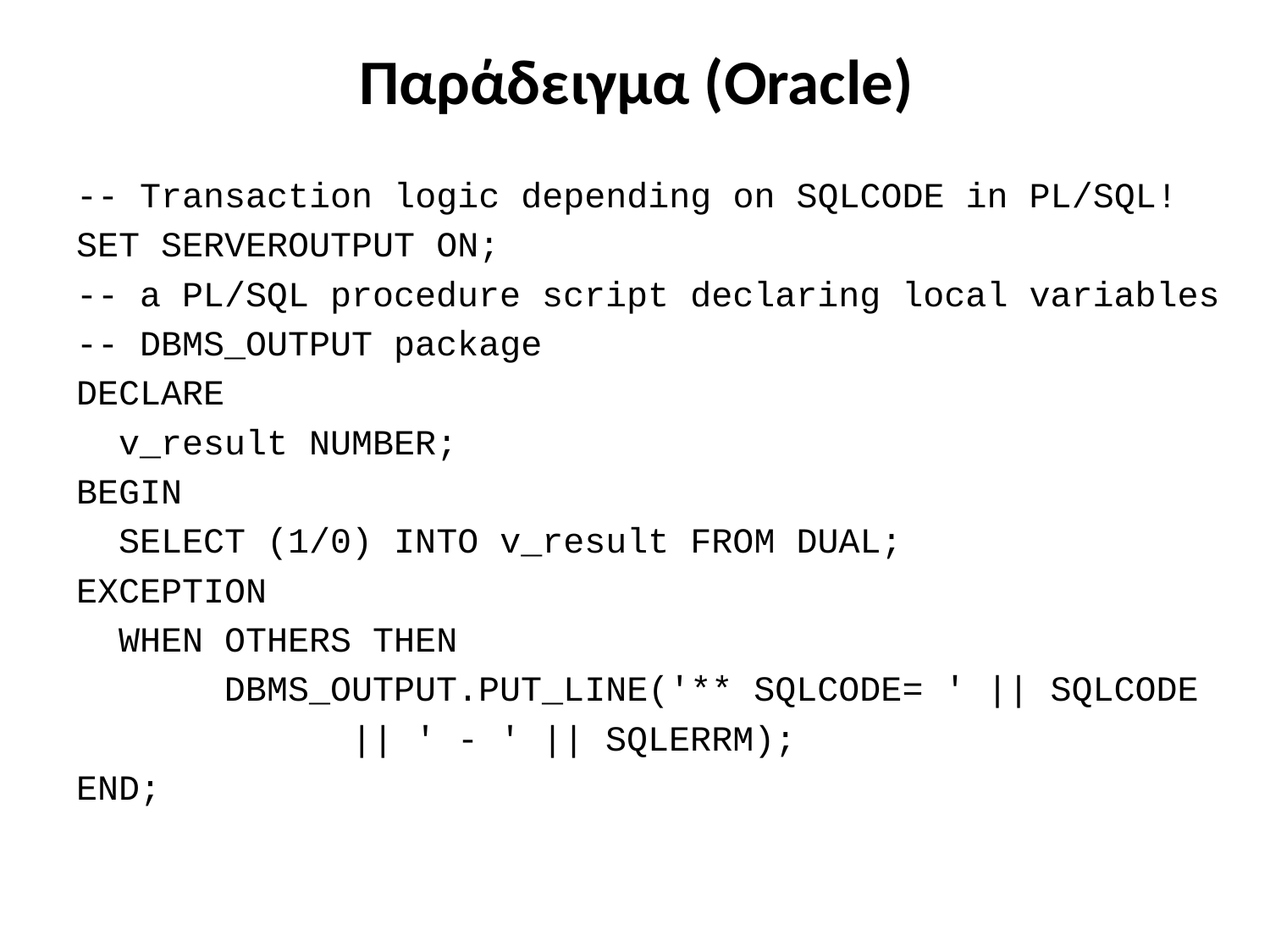

# Παράδειγμα (Oracle)
-- Transaction logic depending on SQLCODE in PL/SQL!
SET SERVEROUTPUT ON;
-- a PL/SQL procedure script declaring local variables
-- DBMS_OUTPUT package
DECLARE
  v_result NUMBER;
BEGIN
  SELECT (1/0) INTO v_result FROM DUAL;
EXCEPTION
  WHEN OTHERS THEN
       DBMS_OUTPUT.PUT_LINE('** SQLCODE= ' || SQLCODE
             || ' - ' || SQLERRM);
END;